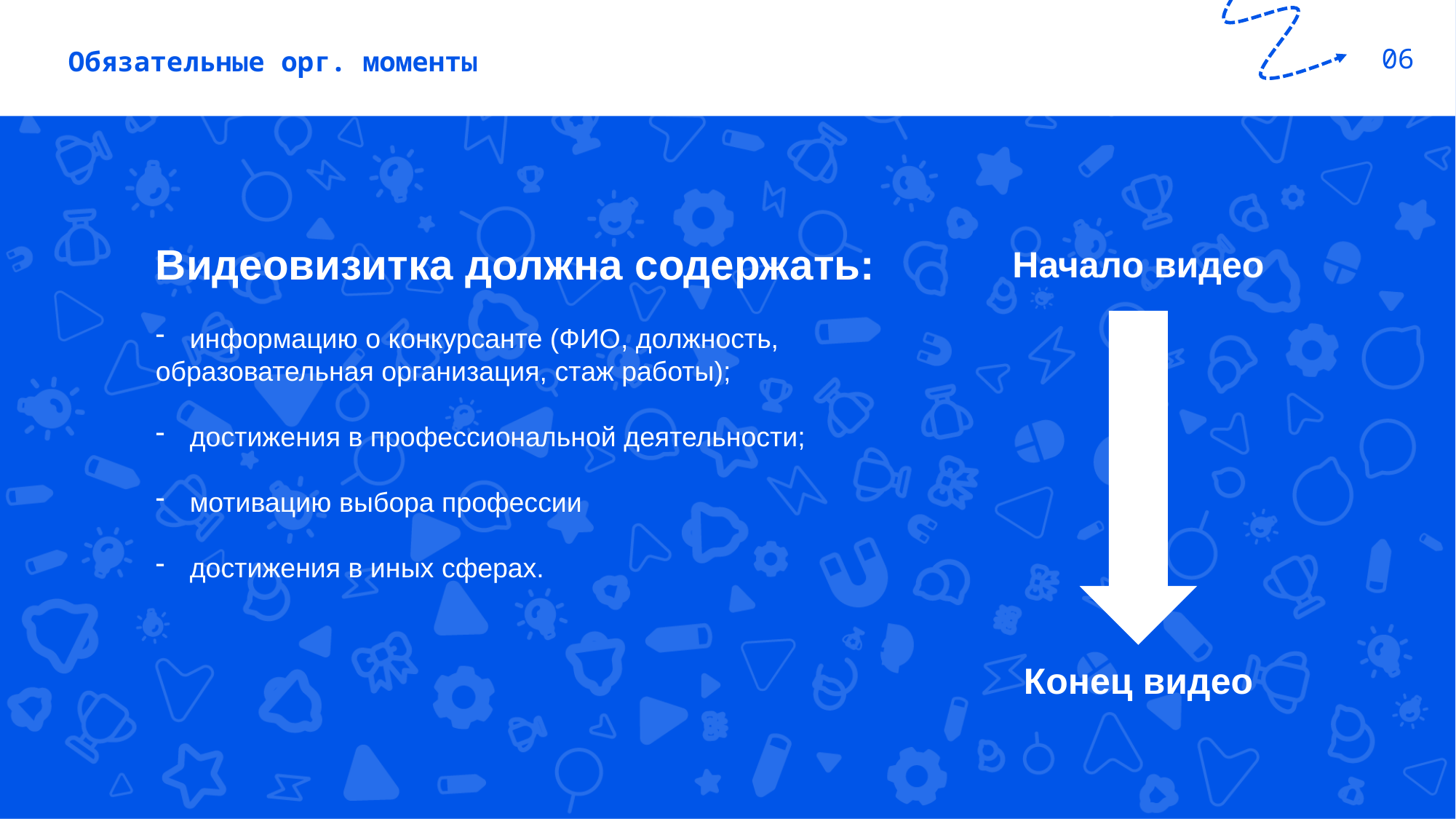

06
Обязательные орг. моменты
Видеовизитка должна содержать:

информацию о конкурсанте (ФИО, должность,
образовательная организация, стаж работы);

достижения в профессиональной деятельности;

мотивацию выбора профессии

достижения в иных сферах.
Начало видео

Конец видео